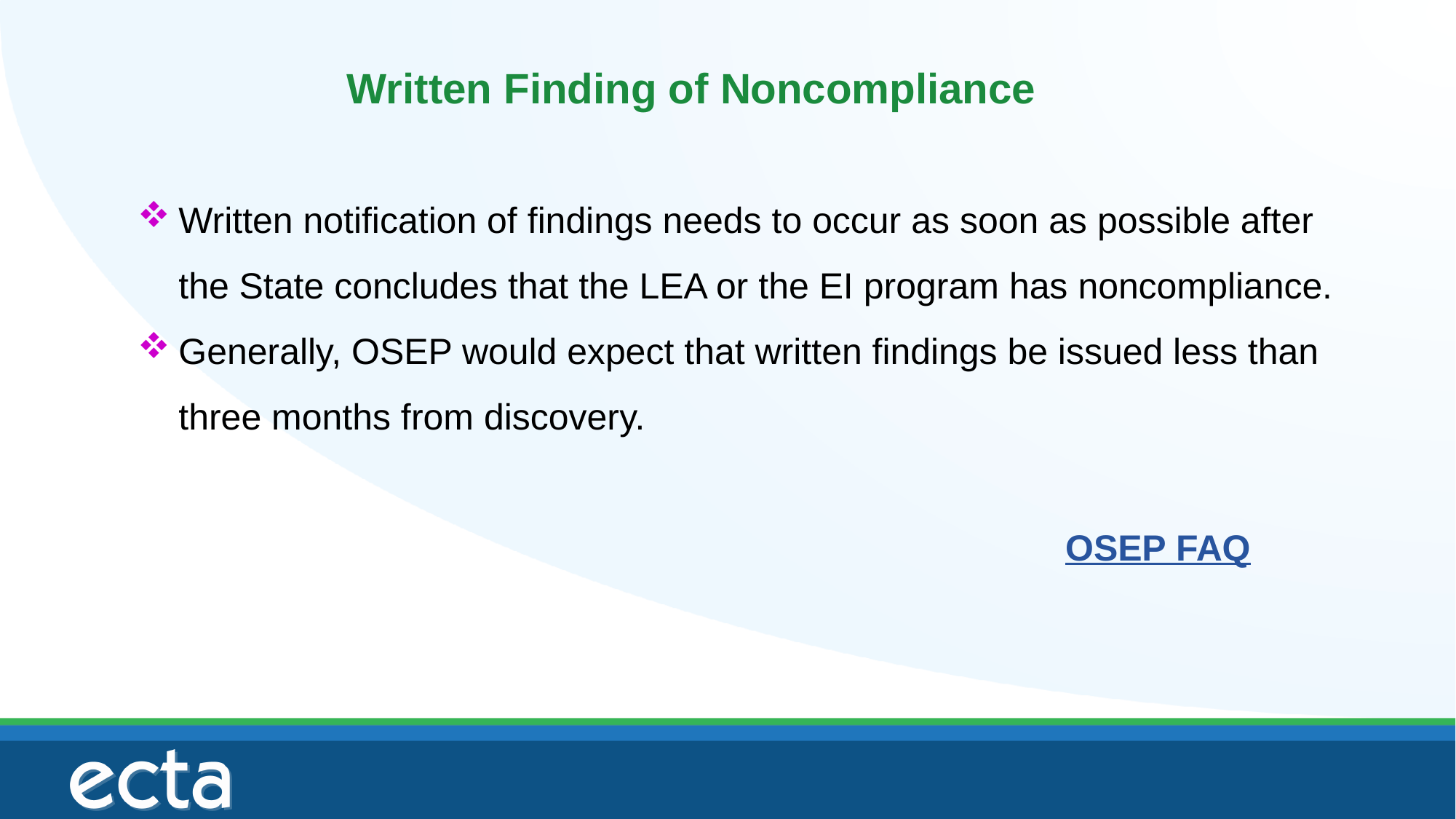

Written Finding of Noncompliance
Written notification of findings needs to occur as soon as possible after the State concludes that the LEA or the EI program has noncompliance.
Generally, OSEP would expect that written findings be issued less than three months from discovery.

					OSEP FAQ